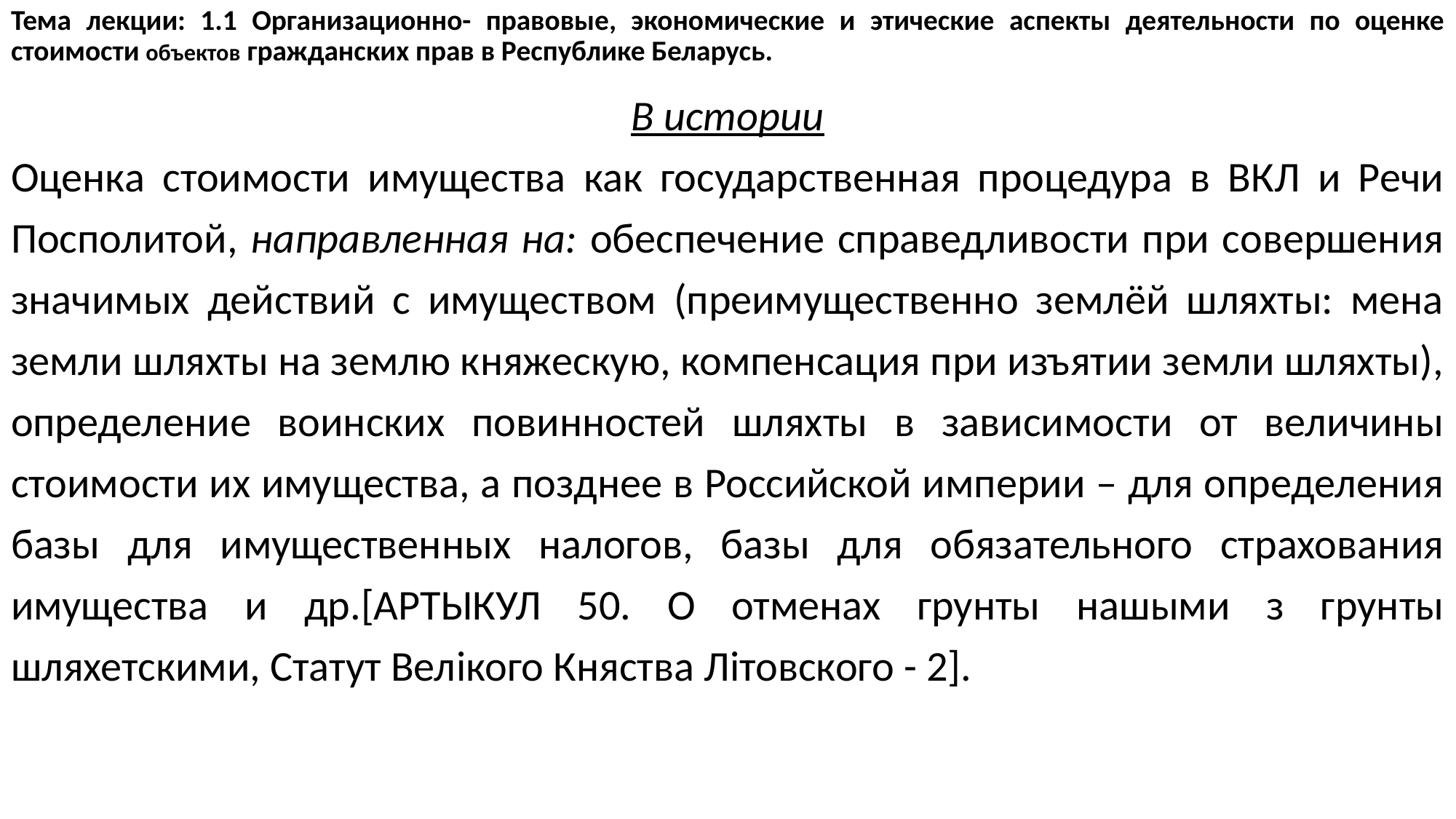

# Тема лекции: 1.1 Организационно- правовые, экономические и этические аспекты деятельности по оценке стоимости объектов гражданских прав в Республике Беларусь.
В истории
Оценка стоимости имущества как государственная процедура в ВКЛ и Речи Посполитой, направленная на: обеспечение справедливости при совершения значимых действий с имуществом (преимущественно землёй шляхты: мена земли шляхты на землю княжескую, компенсация при изъятии земли шляхты), определение воинских повинностей шляхты в зависимости от величины стоимости их имущества, а позднее в Российской империи – для определения базы для имущественных налогов, базы для обязательного страхования имущества и др.[АРТЫКУЛ 50. О отменах грунты нашыми з грунты шляхетскими, Статут Велiкого Княства Лiтовского - 2].